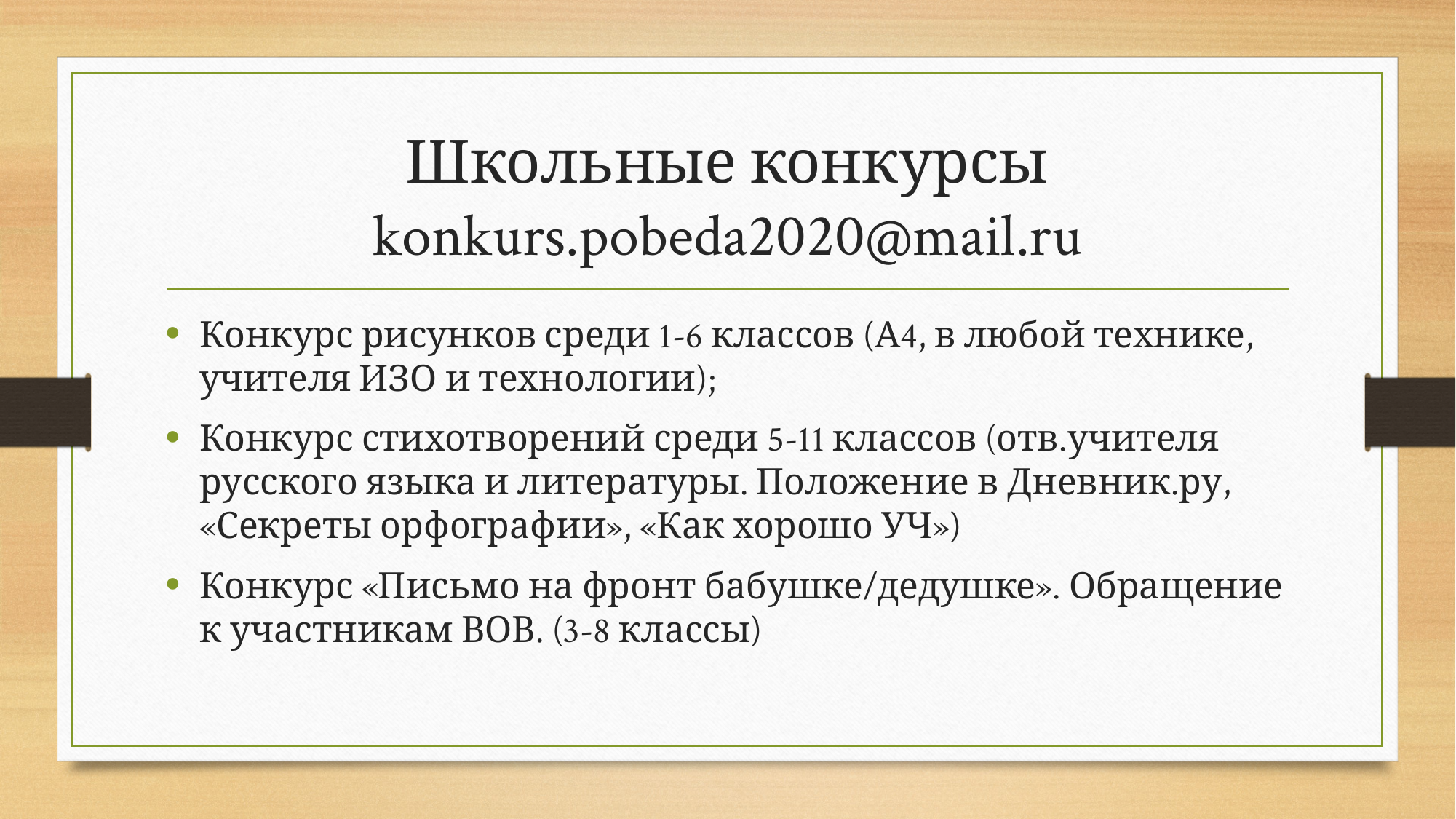

# Школьные конкурсы konkurs.pobeda2020@mail.ru
Конкурс рисунков среди 1-6 классов (А4, в любой технике, учителя ИЗО и технологии);
Конкурс стихотворений среди 5-11 классов (отв.учителя русского языка и литературы. Положение в Дневник.ру, «Секреты орфографии», «Как хорошо УЧ»)
Конкурс «Письмо на фронт бабушке/дедушке». Обращение к участникам ВОВ. (3-8 классы)